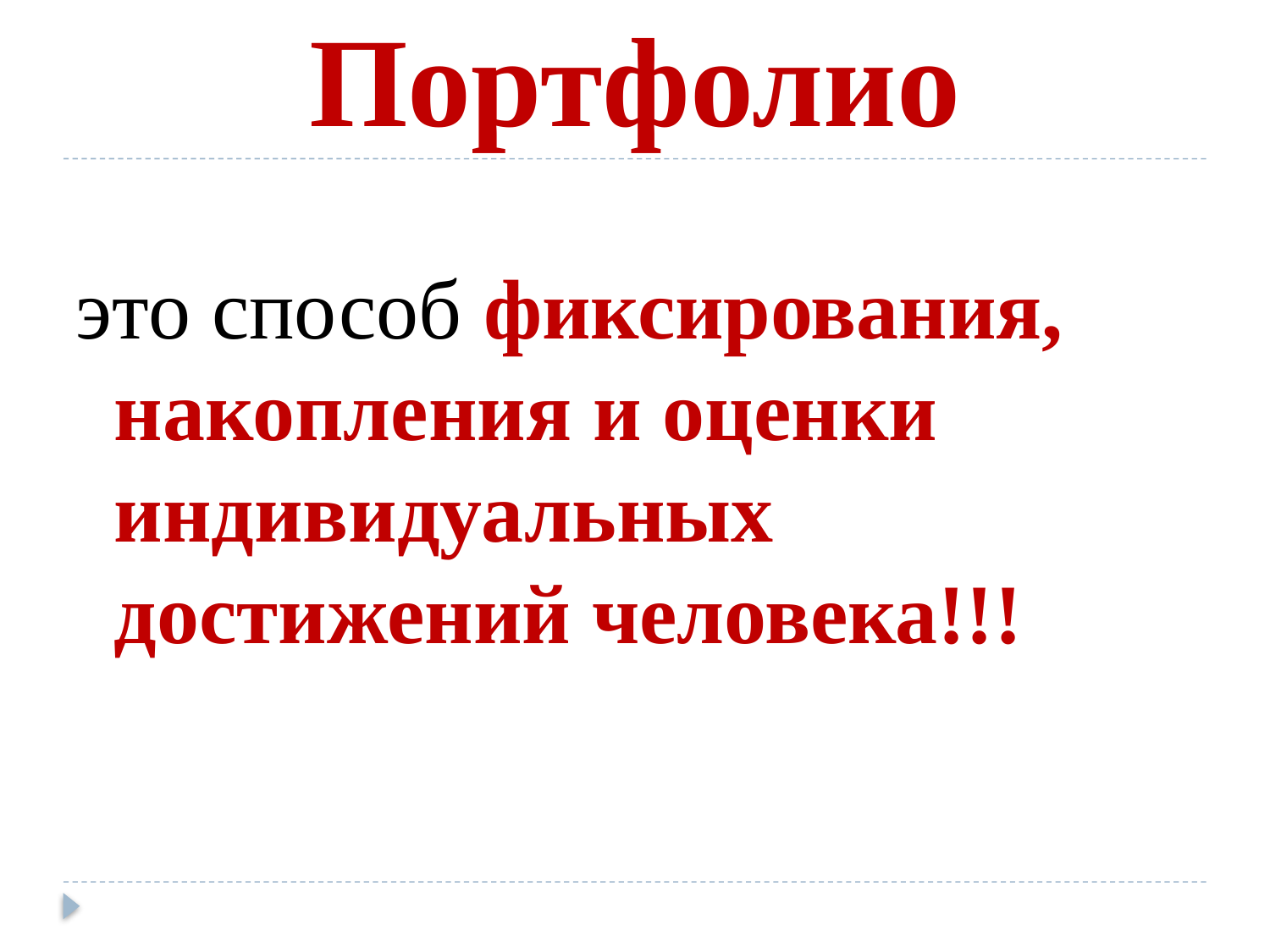

# Портфолио
это способ фиксирования, накопления и оценки индивидуальных достижений человека!!!